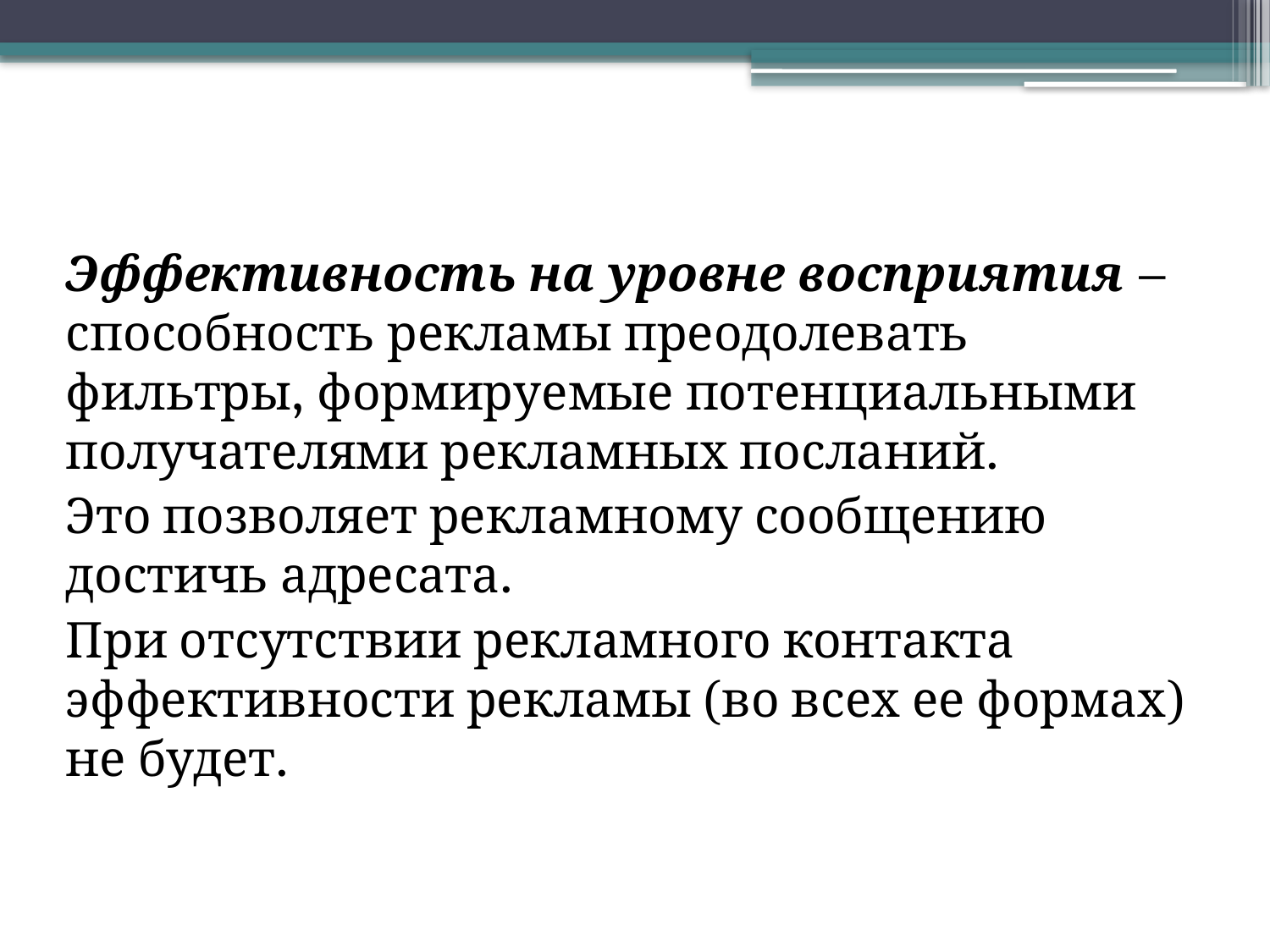

Эффективность на уровне восприятия – способность рекламы преодолевать фильтры, формируемые потенциальными получателями рекламных посланий.
Это позволяет рекламному сообщению достичь адресата.
При отсутствии рекламного контакта эффективности рекламы (во всех ее формах) не будет.